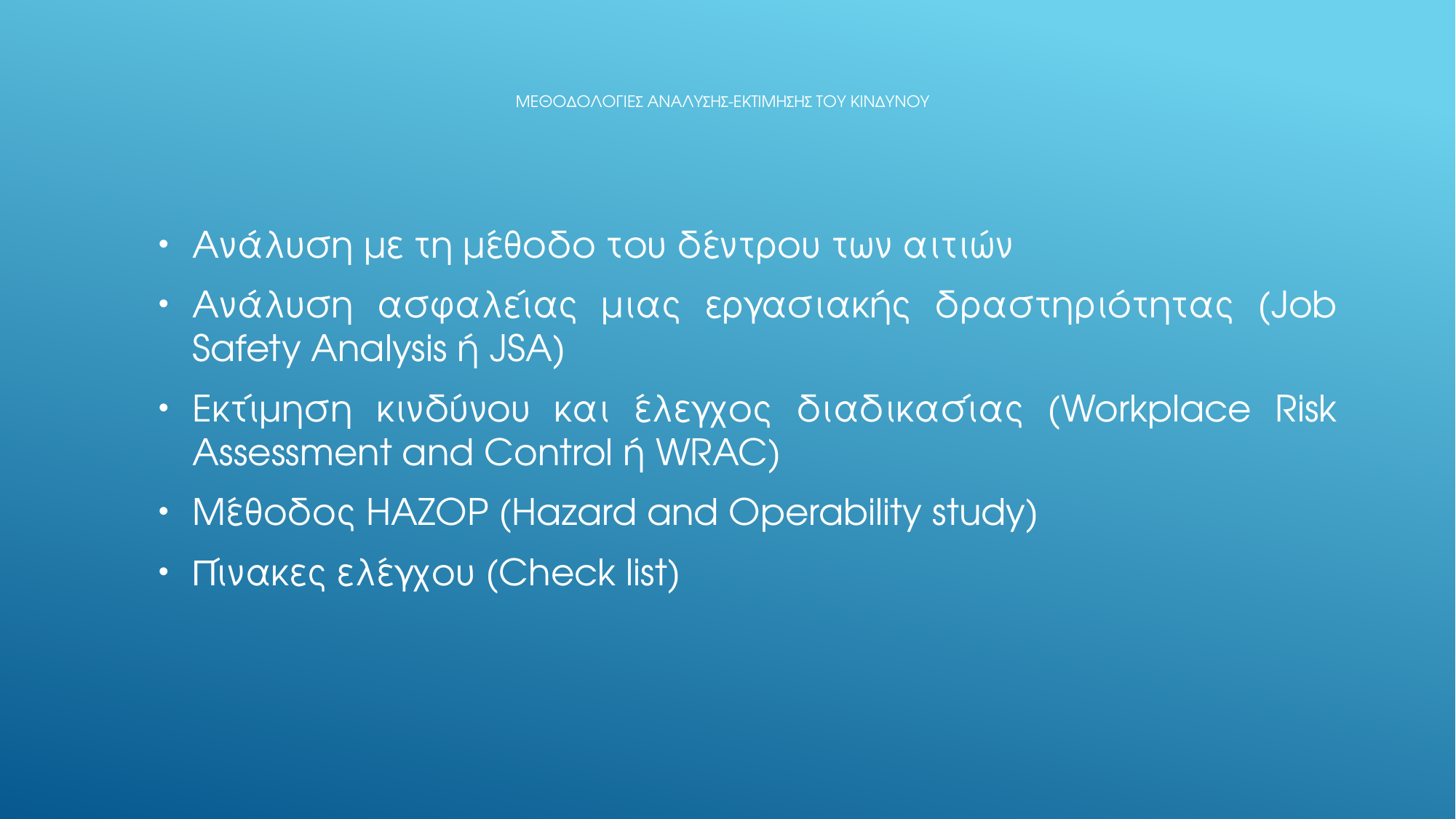

# μεθοδολογιεσ αναλυσηΣ-εκτιμησησ του κινδυνου
Ανάλυση με τη μέθοδο του δέντρου των αιτιών
Ανάλυση ασφαλείας μιας εργασιακής δραστηριότητας (Job Safety Analysis ή JSA)
Εκτίμηση κινδύνου και έλεγχος διαδικασίας (Workplace Risk Assessment and Control ή WRAC)
Μέθοδος HAZOP (Hazard and Operability study)
Πίνακες ελέγχου (Check list)